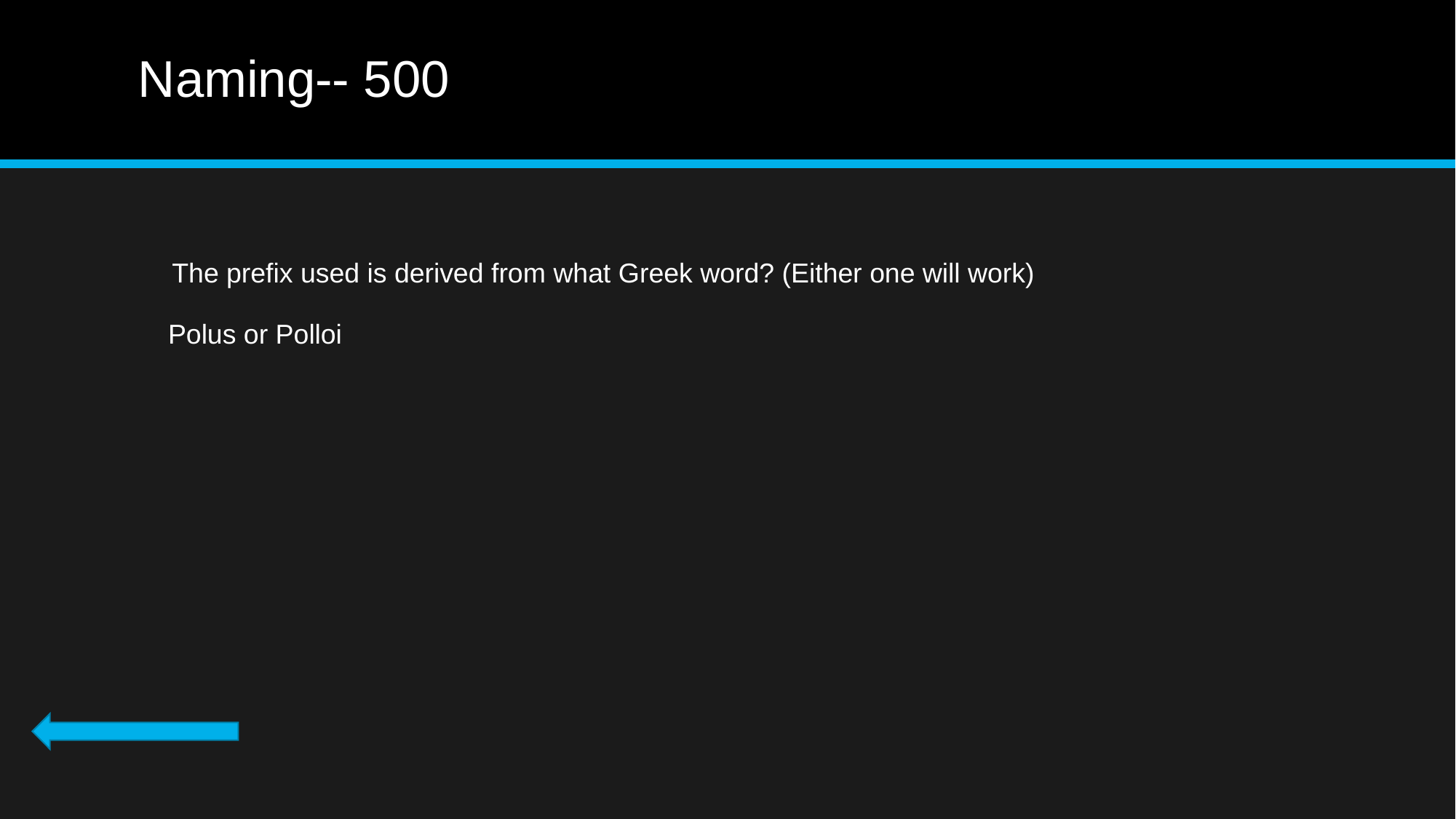

# Naming-- 500
The prefix used is derived from what Greek word? (Either one will work)
Polus or Polloi